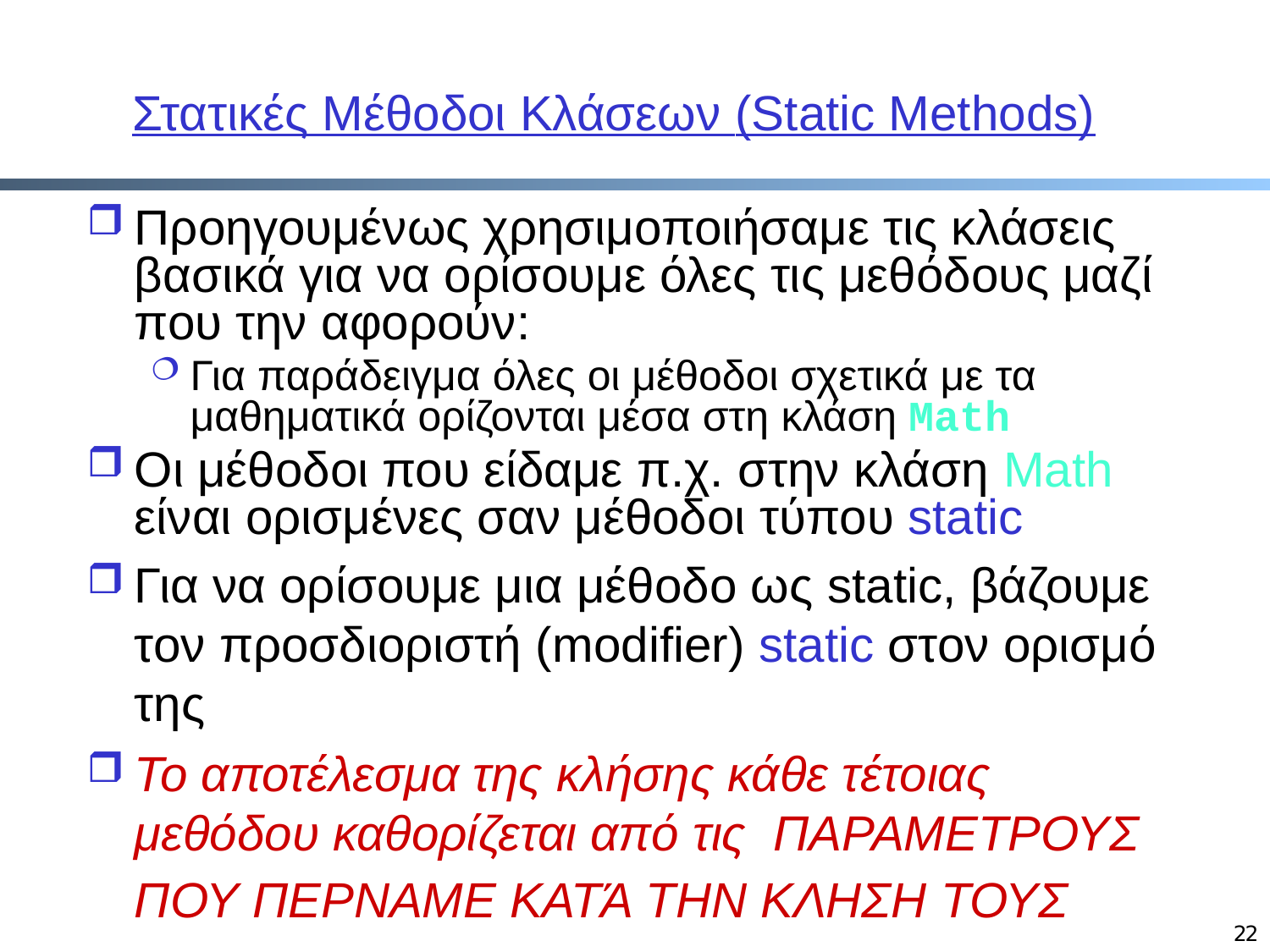

Στατικές Μέθοδοι Κλάσεων (Static Methods)
Προηγουμένως χρησιμοποιήσαμε τις κλάσεις βασικά για να ορίσουμε όλες τις μεθόδους μαζί που την αφορούν:
Για παράδειγμα όλες οι μέθοδοι σχετικά με τα μαθηματικά ορίζονται μέσα στη κλάση Math
Οι μέθοδοι που είδαμε π.χ. στην κλάση Math είναι ορισμένες σαν μέθοδοι τύπου static
Για να ορίσουμε μια μέθοδο ως static, βάζουμε τον προσδιοριστή (modifier) static στον ορισμό της
Το αποτέλεσμα της κλήσης κάθε τέτοιας μεθόδου καθορίζεται από τις  ΠΑΡΑΜΕΤΡΟΥΣ ΠΟΥ ΠΕΡΝΑΜΕ ΚΑΤΆ ΤΗΝ ΚΛΗΣΗ ΤΟΥΣ

Το αποτέλεσμα του καλέσματος κάθε τέτοιας μεθόδου στην ουσία καθορίζεται από τις  ΠΑΡΑΜΕΤΡΟΥΣ ΠΟΥ ΠΕΡΝΑΜΕ ΚΑΤΆ ΤΗΝ ΚΛΗΣΗ ΤΟΥΣ
22